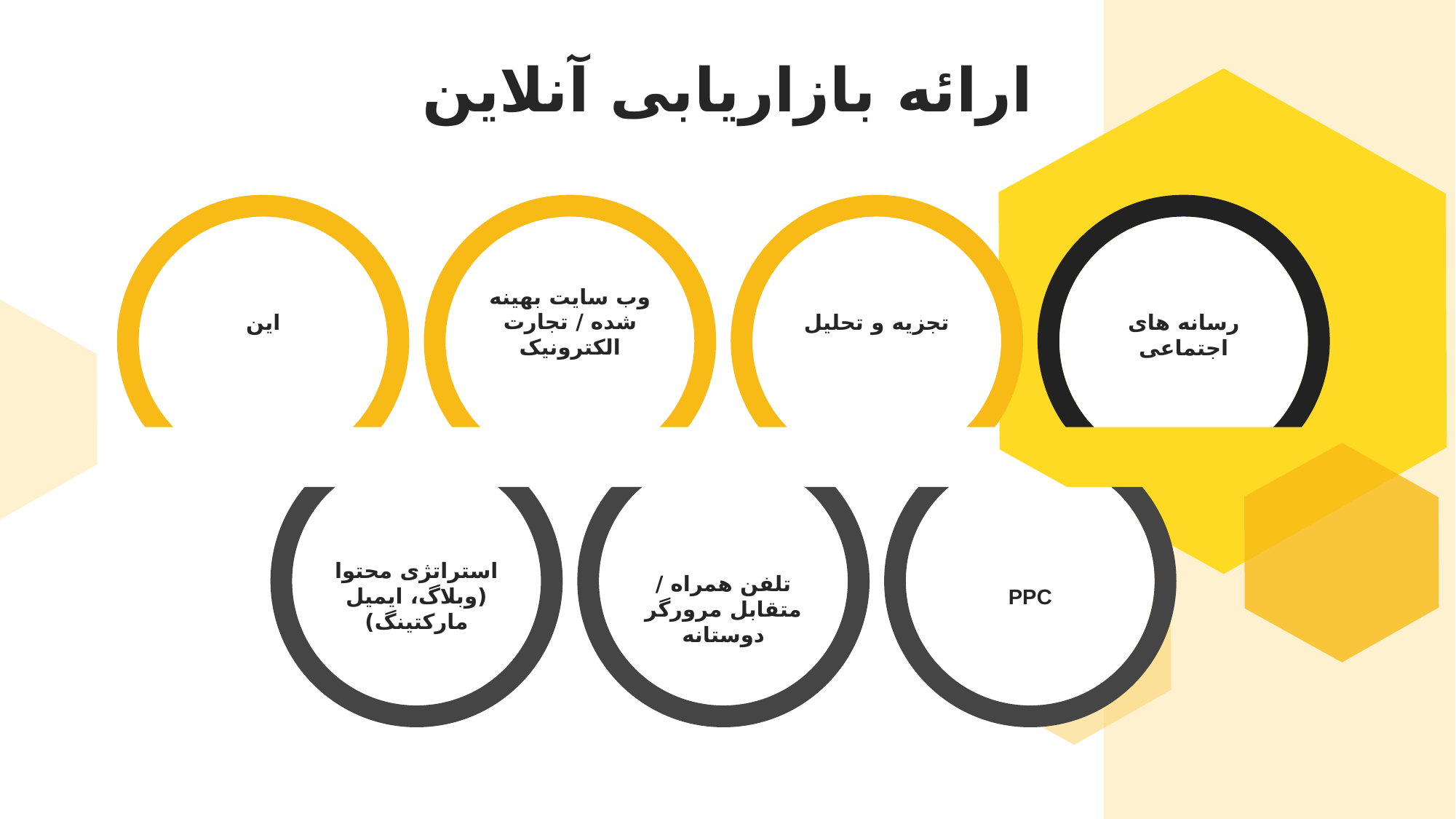

ارائه بازاریابی آنلاین

وب سایت بهینه شده / تجارت الکترونیک
این
تجزیه و تحلیل
رسانه های اجتماعی
استراتژی محتوا (وبلاگ، ایمیل مارکتینگ)
تلفن همراه / متقابل مرورگر دوستانه
PPC